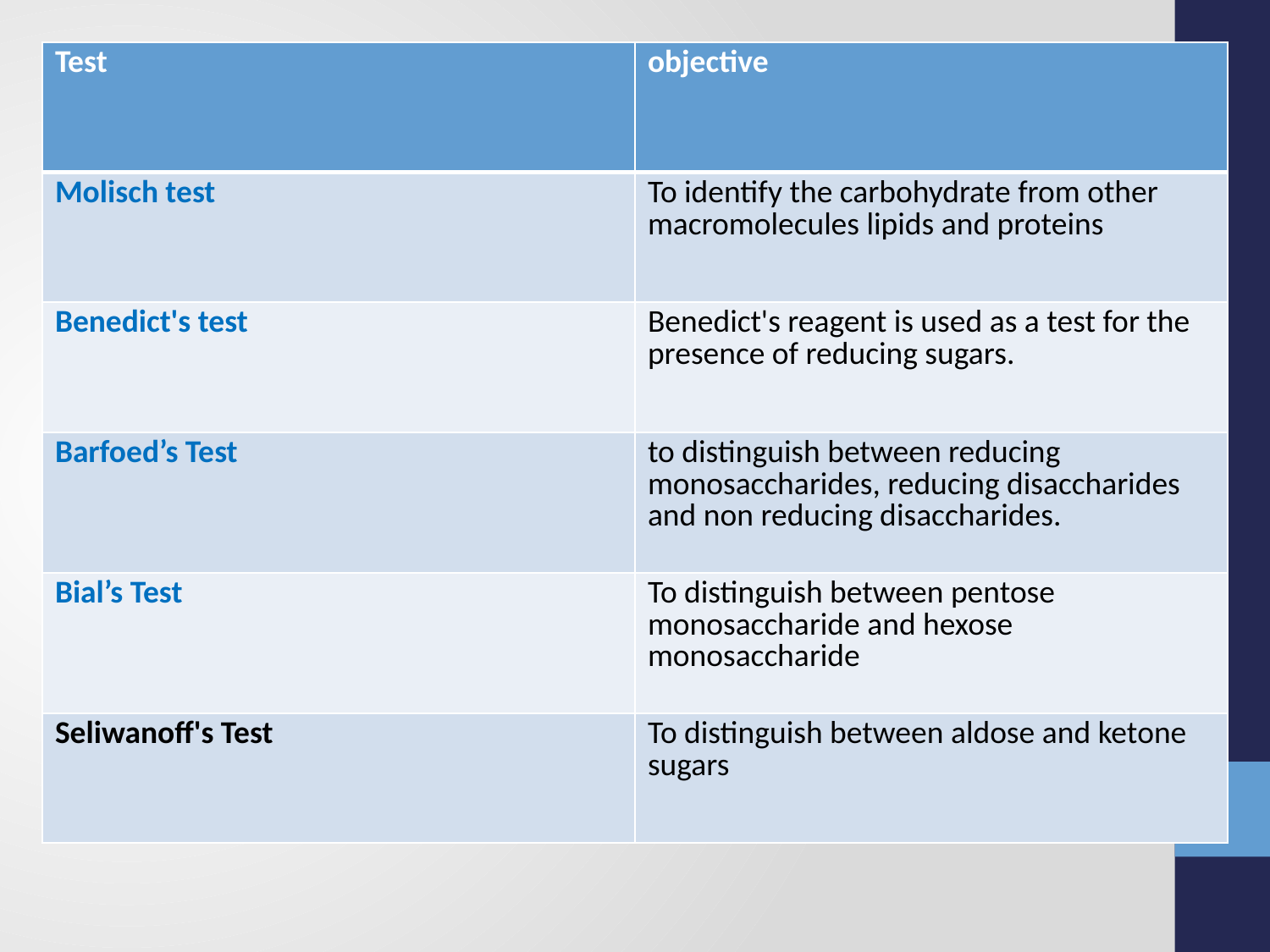

#
| Test | objective |
| --- | --- |
| Molisch test | To identify the carbohydrate from other macromolecules lipids and proteins |
| Benedict's test | Benedict's reagent is used as a test for the presence of reducing sugars. |
| Barfoed’s Test | to distinguish between reducing monosaccharides, reducing disaccharides and non reducing disaccharides. |
| Bial’s Test | To distinguish between pentose monosaccharide and hexose monosaccharide |
| Seliwanoff's Test | To distinguish between aldose and ketone sugars |